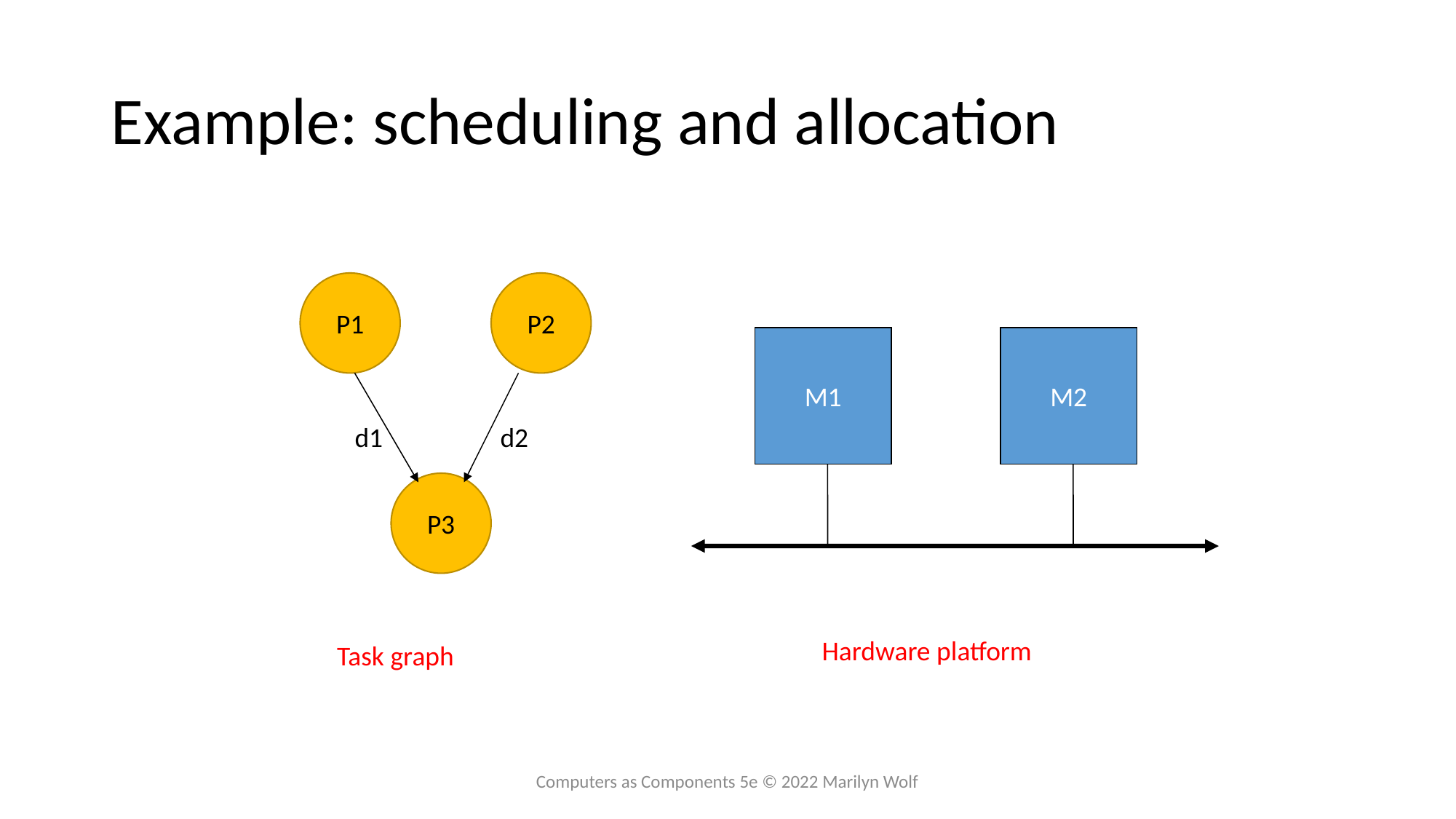

# Example: scheduling and allocation
P1
P2
M1
M2

d1
d2

P3

Hardware platform
Task graph
Computers as Components 5e © 2022 Marilyn Wolf